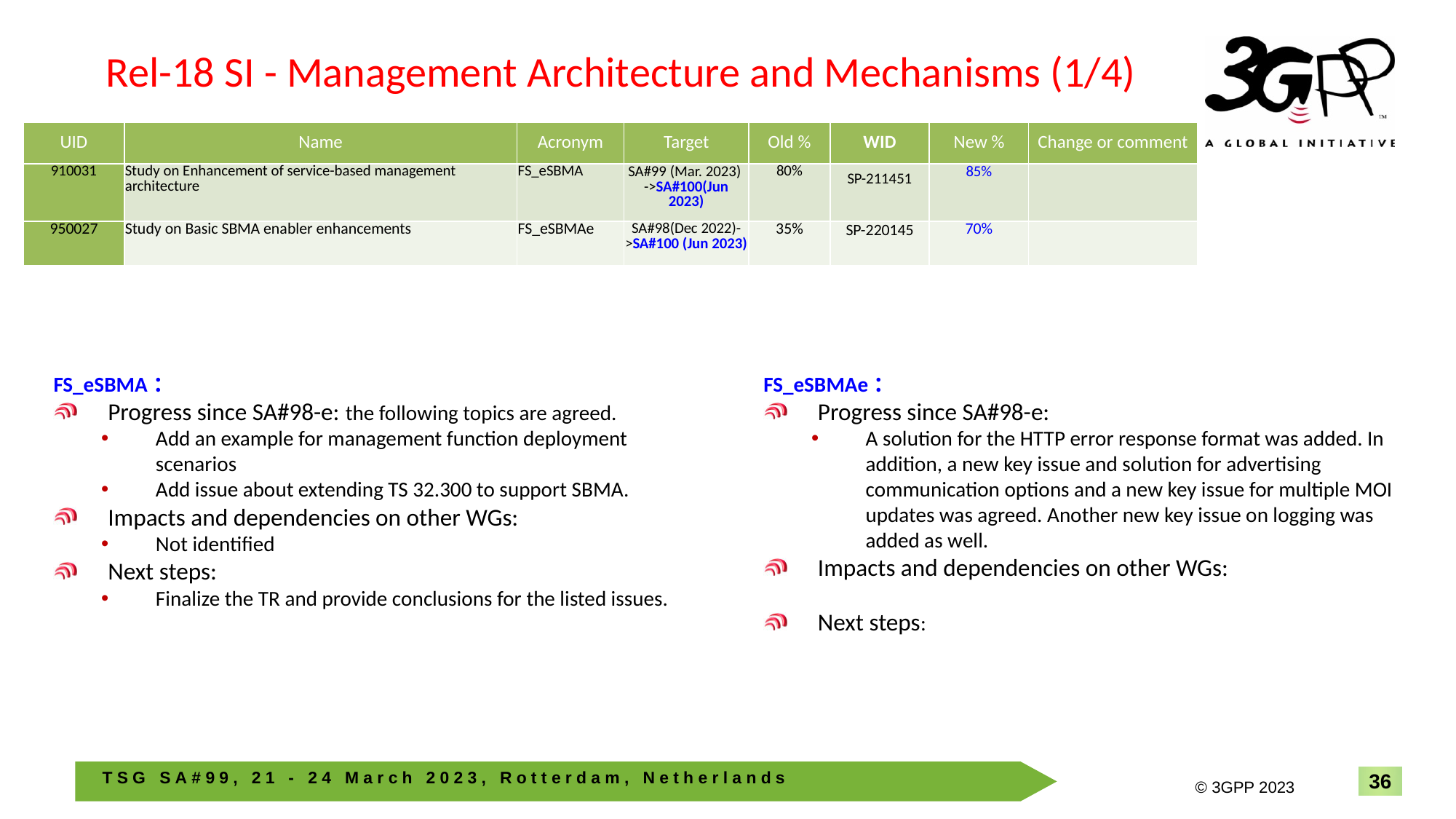

# Rel-18 SI - Management Architecture and Mechanisms (1/4)
| UID | Name | Acronym | Target | Old % | WID | New % | Change or comment |
| --- | --- | --- | --- | --- | --- | --- | --- |
| 910031 | Study on Enhancement of service-based management architecture | FS\_eSBMA | SA#99 (Mar. 2023) ->SA#100(Jun 2023) | 80% | SP-211451 | 85% |  |
| 950027 | Study on Basic SBMA enabler enhancements | FS\_eSBMAe | SA#98(Dec 2022)->SA#100 (Jun 2023) | 35% | SP-220145 | 70% |  |
FS_eSBMAe：
Progress since SA#98-e:
A solution for the HTTP error response format was added. In addition, a new key issue and solution for advertising communication options and a new key issue for multiple MOI updates was agreed. Another new key issue on logging was added as well.
Impacts and dependencies on other WGs:

Next steps:

FS_eSBMA：
Progress since SA#98-e: the following topics are agreed.
Add an example for management function deployment scenarios
Add issue about extending TS 32.300 to support SBMA.
Impacts and dependencies on other WGs:
Not identified
Next steps:
Finalize the TR and provide conclusions for the listed issues.